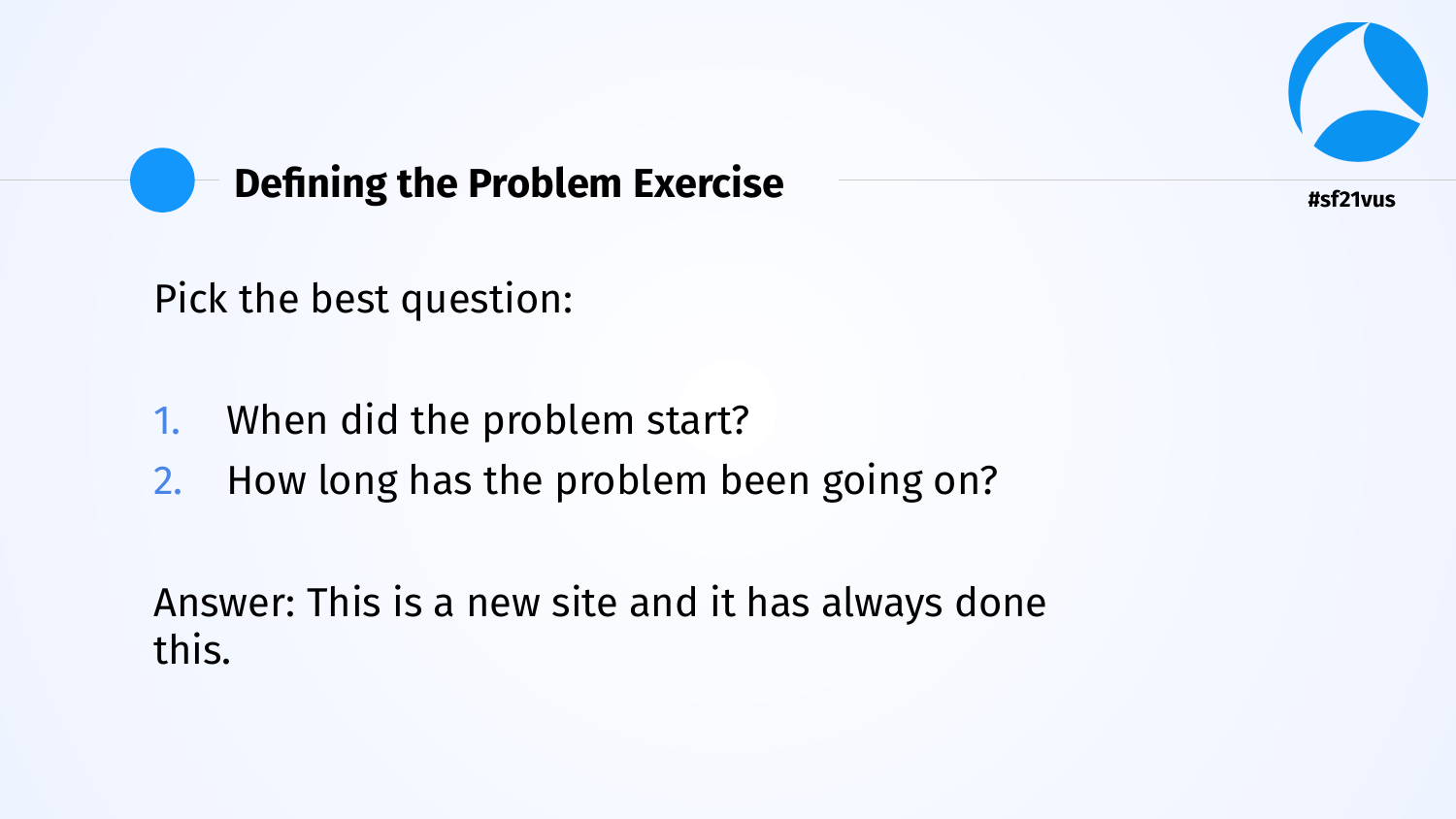

# Defining the Problem Exercise
Pick the best question:

When did the problem start?
How long has the problem been going on?

Answer: This is a new site and it has always done this.